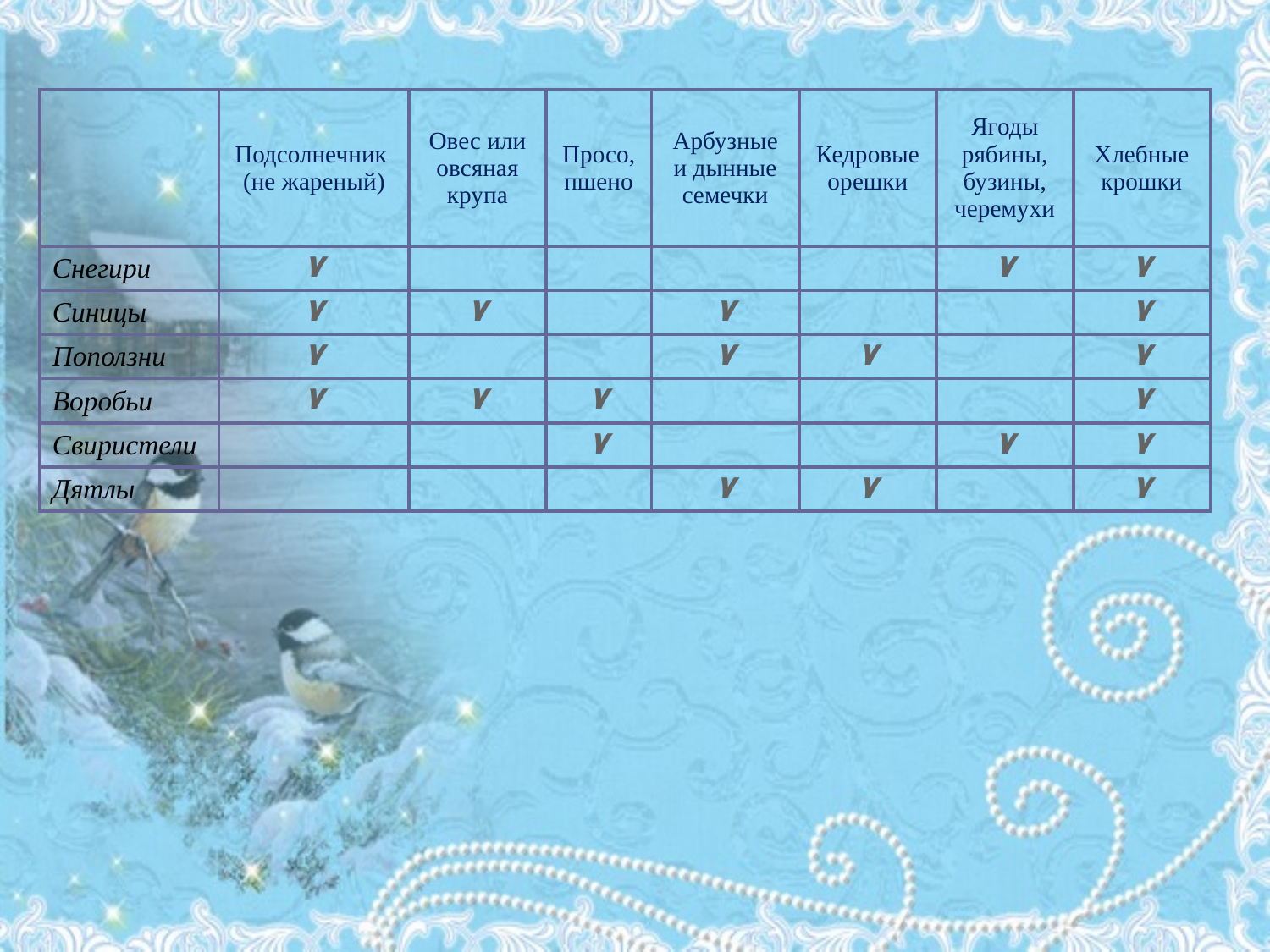

|  | Подсолнечник (не жареный) | Овес или овсяная крупа | Просо, пшено | Арбузные и дынные семечки | Кедровые орешки | Ягоды рябины, бузины, черемухи | Хлебные крошки |
| --- | --- | --- | --- | --- | --- | --- | --- |
| Снегири | ٧ |  |  |  |  | ٧ | ٧ |
| Синицы | ٧ | ٧ |  | ٧ |  |  | ٧ |
| Поползни | ٧ |  |  | ٧ | ٧ |  | ٧ |
| Воробьи | ٧ | ٧ | ٧ |  |  |  | ٧ |
| Свиристели |  |  | ٧ |  |  | ٧ | ٧ |
| Дятлы |  |  |  | ٧ | ٧ |  | ٧ |